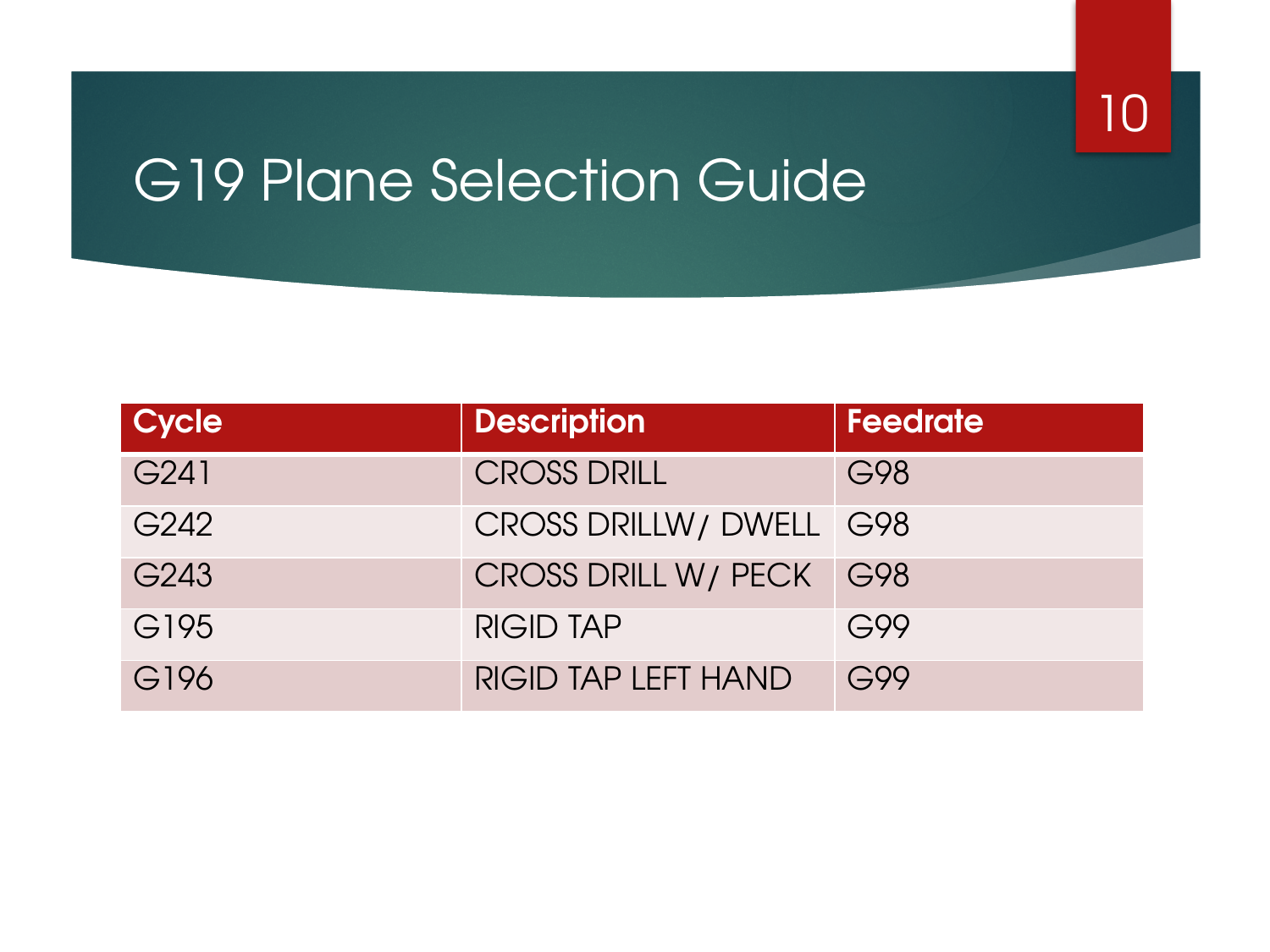

10
# G19 Plane Selection Guide
| Cycle | Description | Feedrate |
| --- | --- | --- |
| G241 | CROSS DRILL | G98 |
| G242 | CROSS DRILLW/ DWELL | G98 |
| G243 | CROSS DRILL W/ PECK | G98 |
| G195 | RIGID TAP | G99 |
| G196 | RIGID TAP LEFT HAND | G99 |